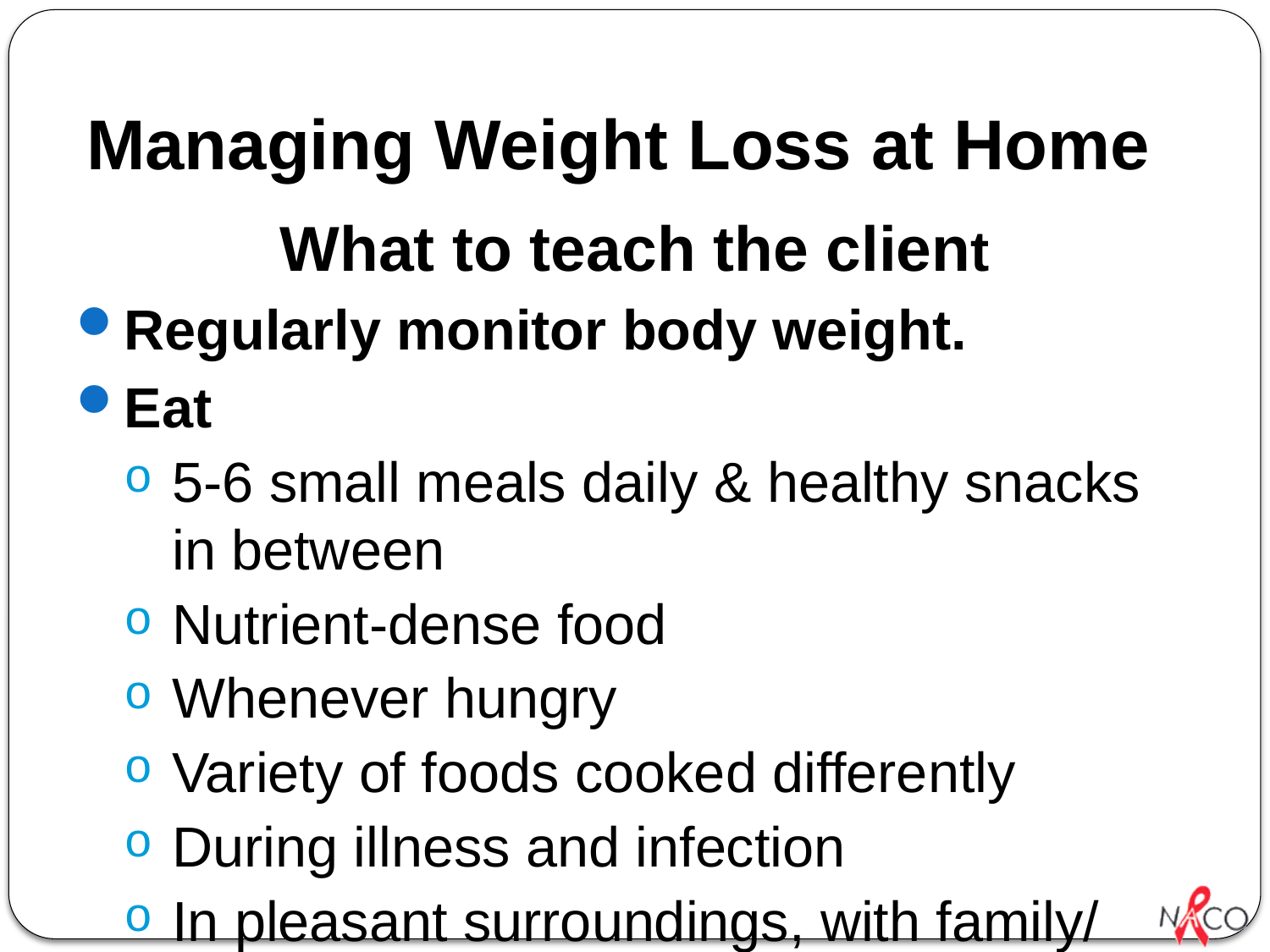

# Managing Weight Loss at Home
What to teach the client
Regularly monitor body weight.
Eat
5-6 small meals daily & healthy snacks in between
Nutrient-dense food
Whenever hungry
Variety of foods cooked differently
During illness and infection
In pleasant surroundings, with family/ friends